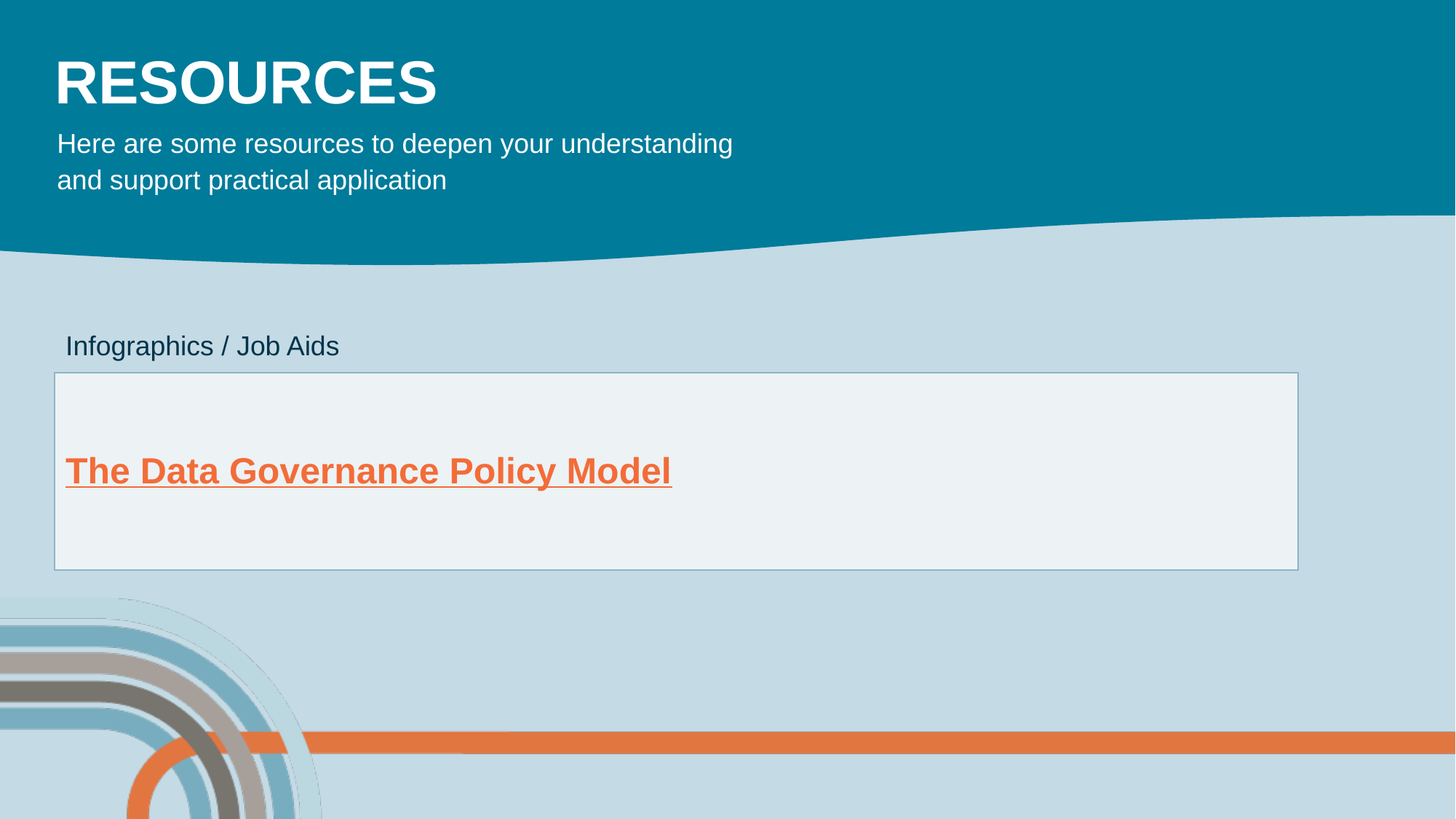

RESOURCES
Here are some resources to deepen your understanding and support practical application
| Infographics / Job Aids |
| --- |
| The Data Governance Policy Model |